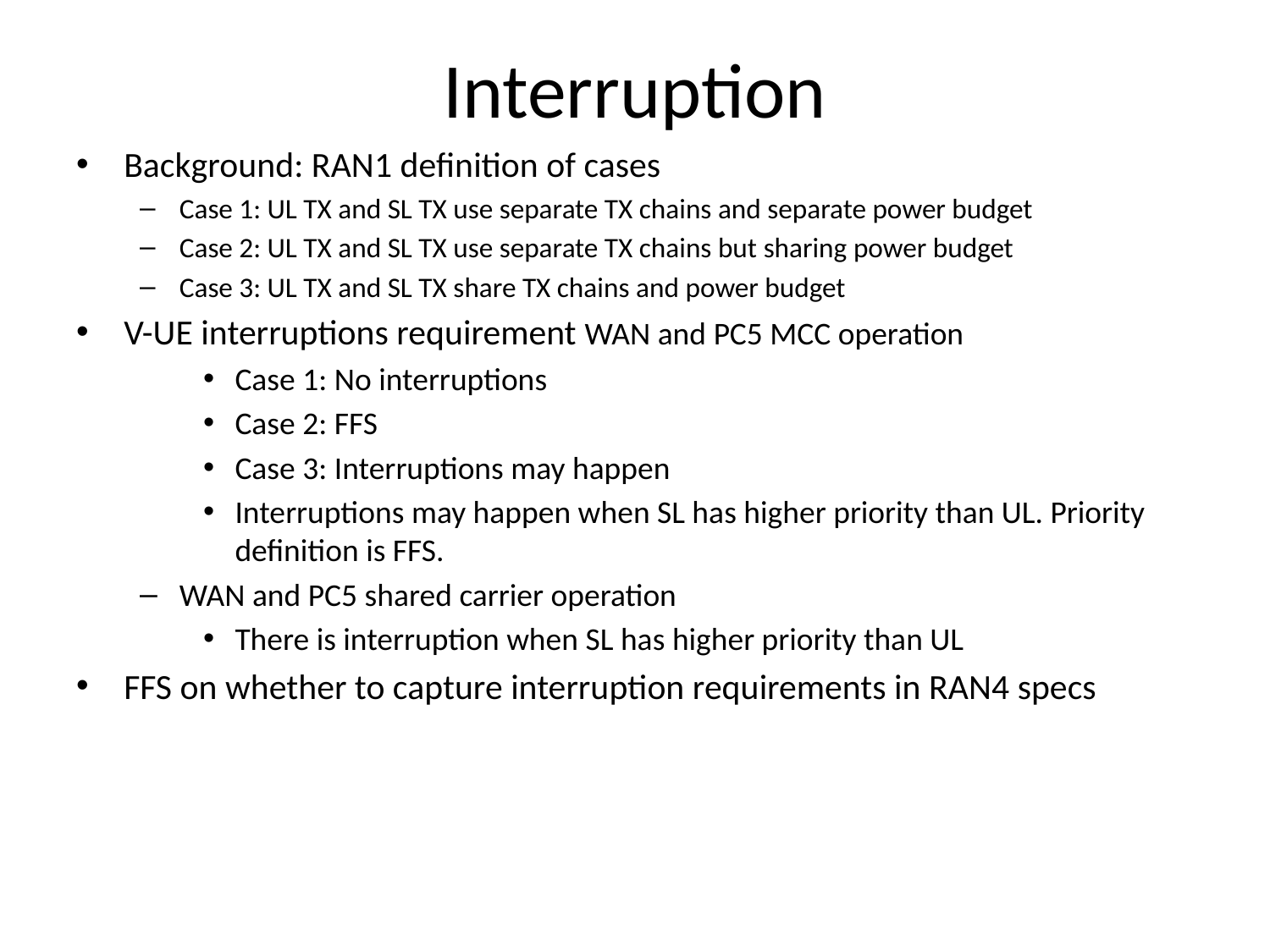

# Interruption
Background: RAN1 definition of cases
Case 1: UL TX and SL TX use separate TX chains and separate power budget
Case 2: UL TX and SL TX use separate TX chains but sharing power budget
Case 3: UL TX and SL TX share TX chains and power budget
V-UE interruptions requirement WAN and PC5 MCC operation
Case 1: No interruptions
Case 2: FFS
Case 3: Interruptions may happen
Interruptions may happen when SL has higher priority than UL. Priority definition is FFS.
WAN and PC5 shared carrier operation
There is interruption when SL has higher priority than UL
FFS on whether to capture interruption requirements in RAN4 specs